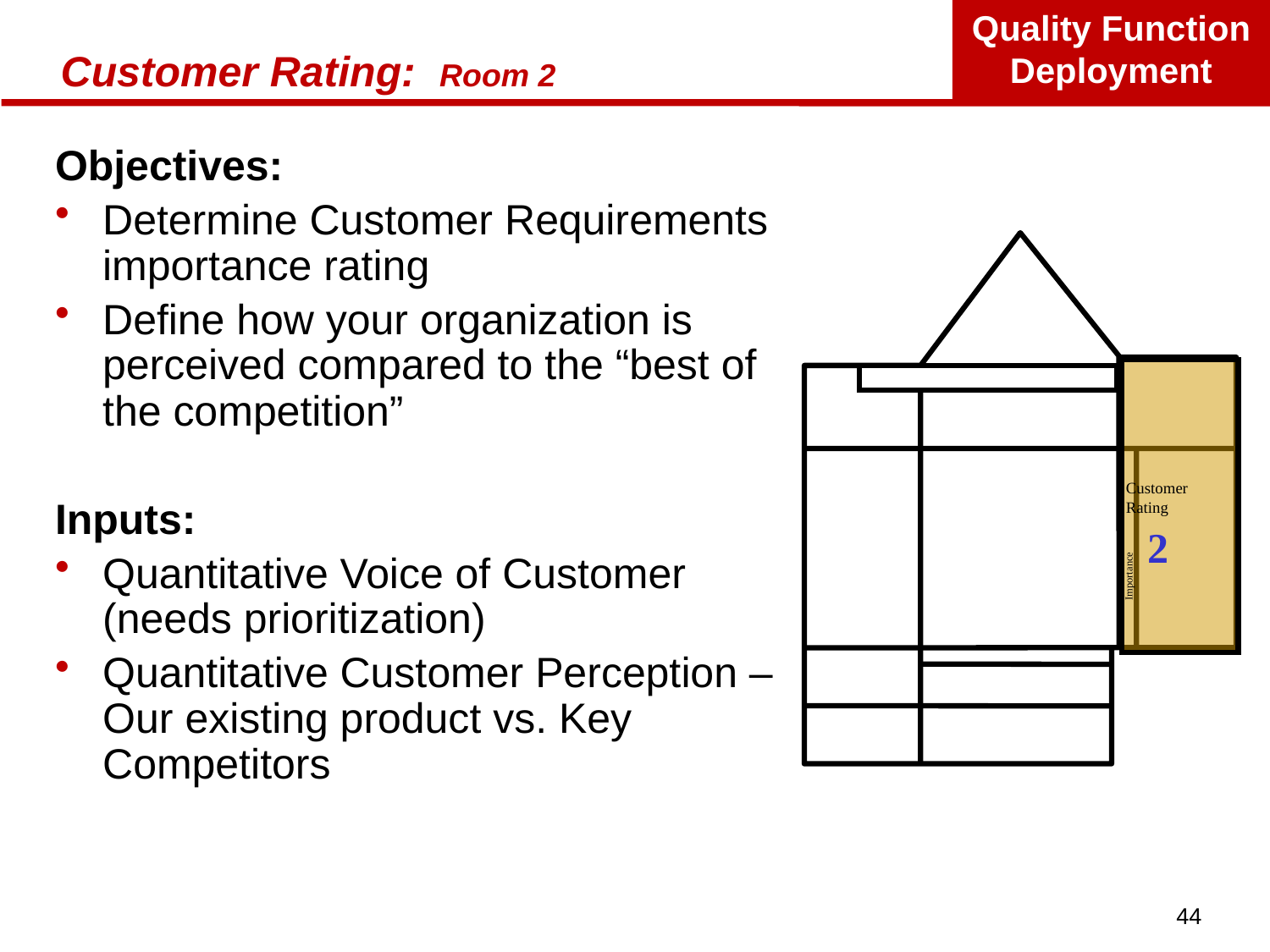

# Customer Rating:  Room 2
Objectives:
Determine Customer Requirements importance rating
Define how your organization is perceived compared to the “best of the competition”

Inputs:
Quantitative Voice of Customer (needs prioritization)
Quantitative Customer Perception – Our existing product vs. Key Competitors

Customer
Rating
2
Importance